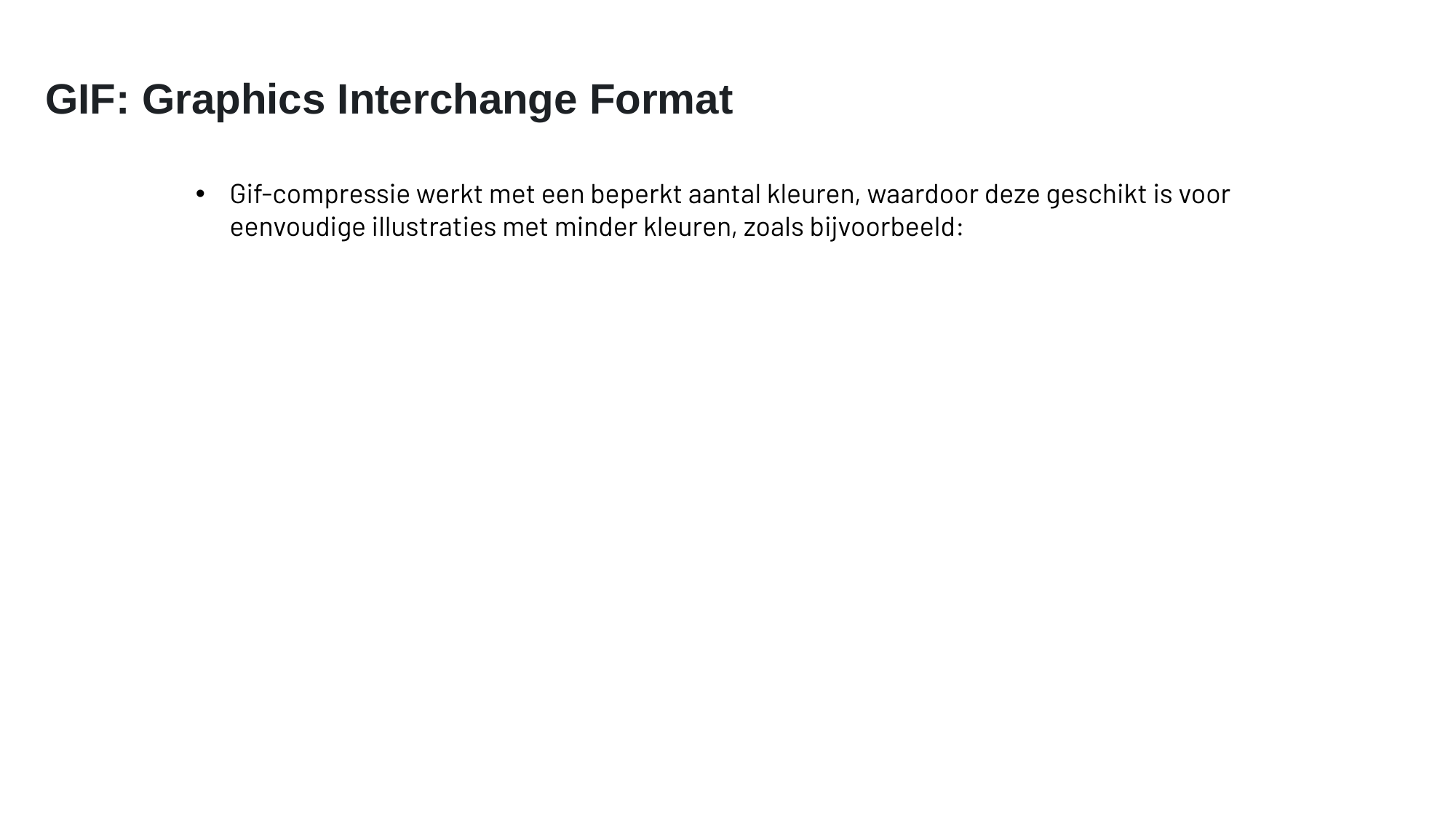

GIF: Graphics Interchange Format
Gif-compressie werkt met een beperkt aantal kleuren, waardoor deze geschikt is voor eenvoudige illustraties met minder kleuren, zoals bijvoorbeeld: